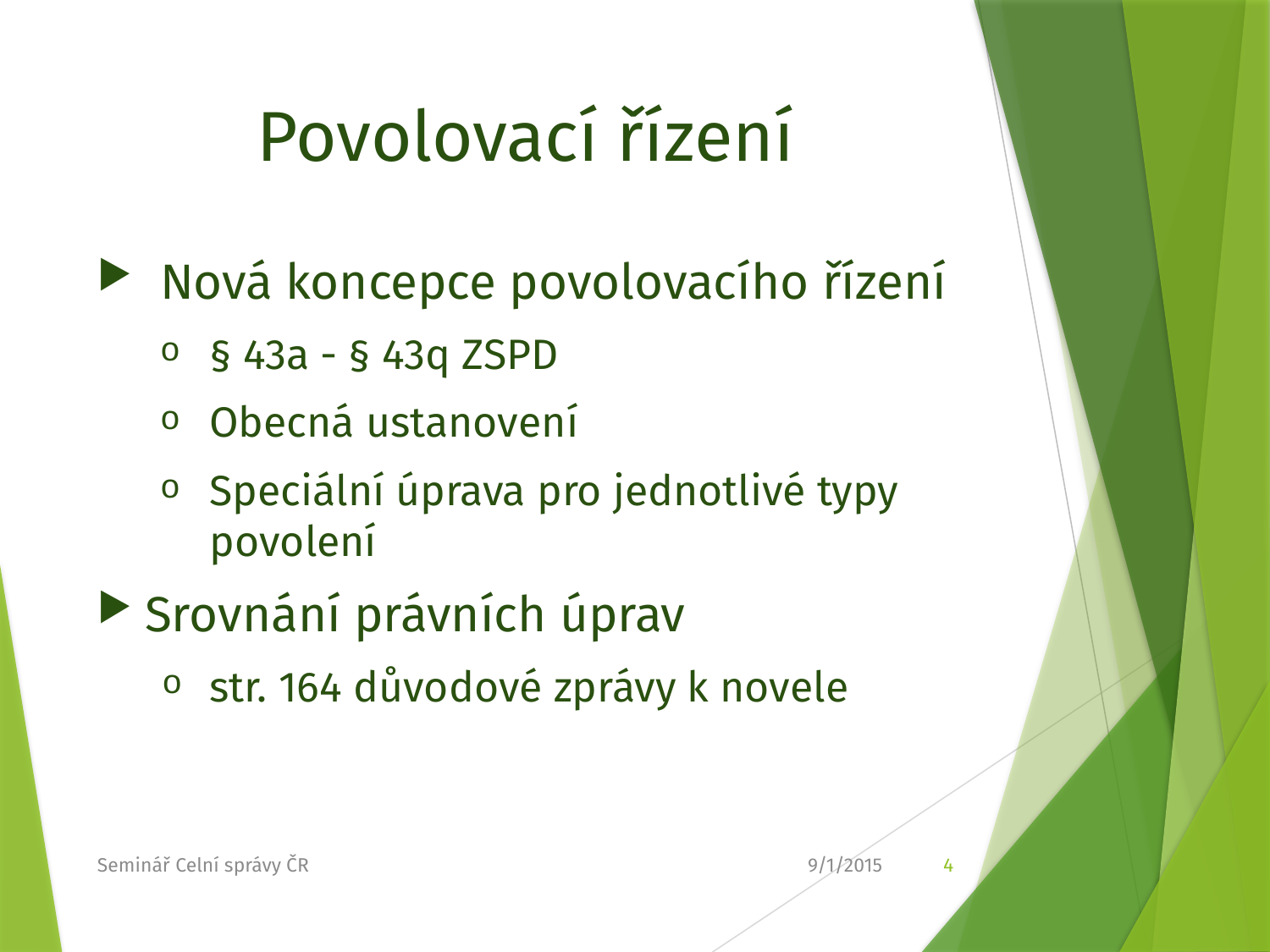

# Povolovací řízení
Nová koncepce povolovacího řízení
§ 43a - § 43q ZSPD
Obecná ustanovení
Speciální úprava pro jednotlivé typy povolení
Srovnání právních úprav
str. 164 důvodové zprávy k novele
9/1/2015
4
Seminář Celní správy ČR